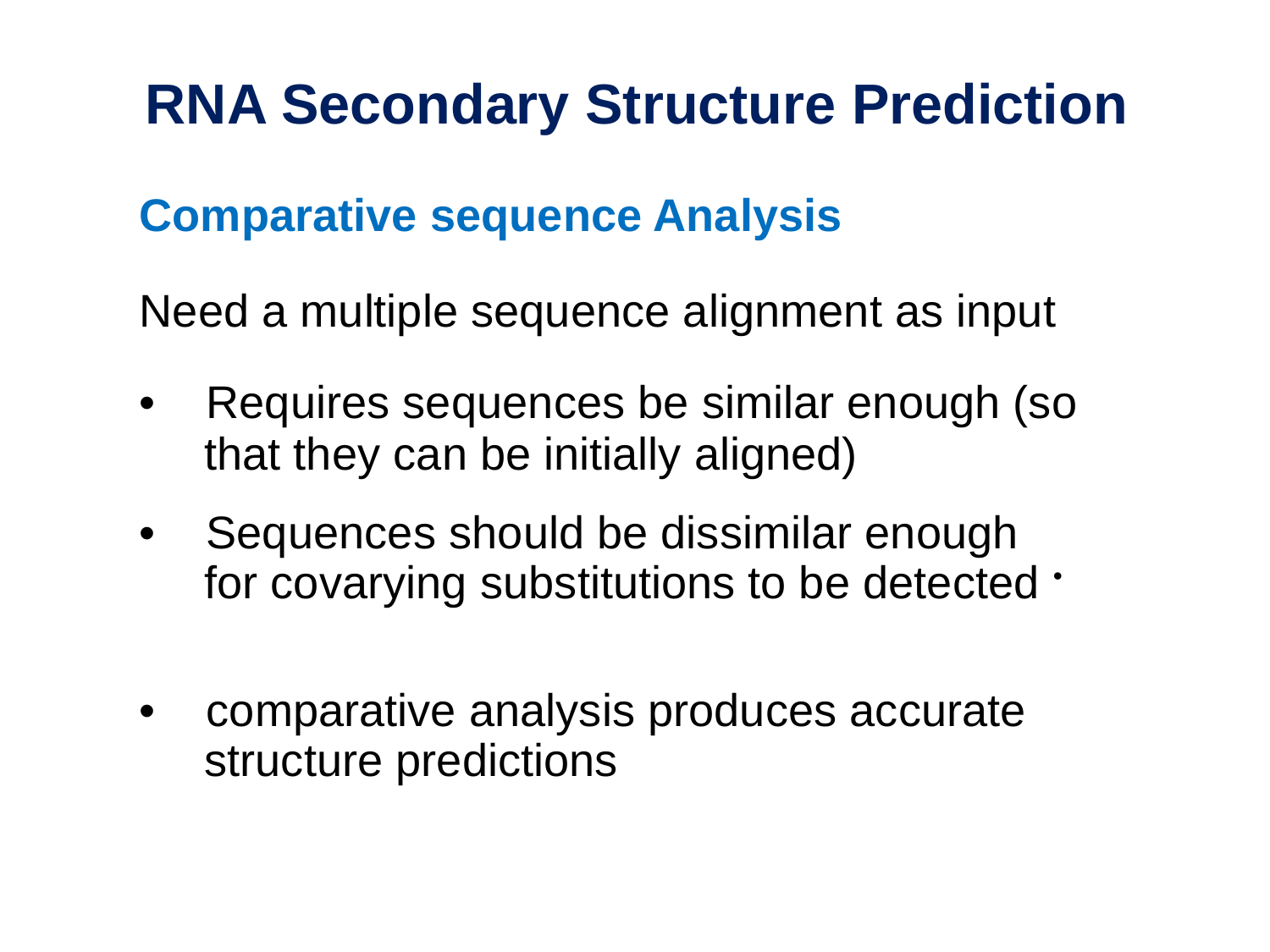

RNA Secondary Structure Prediction
Comparative sequence Analysis
Need a multiple sequence alignment as input
•    Requires sequences be similar enough (so that they can be initially aligned)
•    Sequences should be dissimilar enough for covarying substitutions to be detected •
•    comparative analysis produces accurate structure predictions